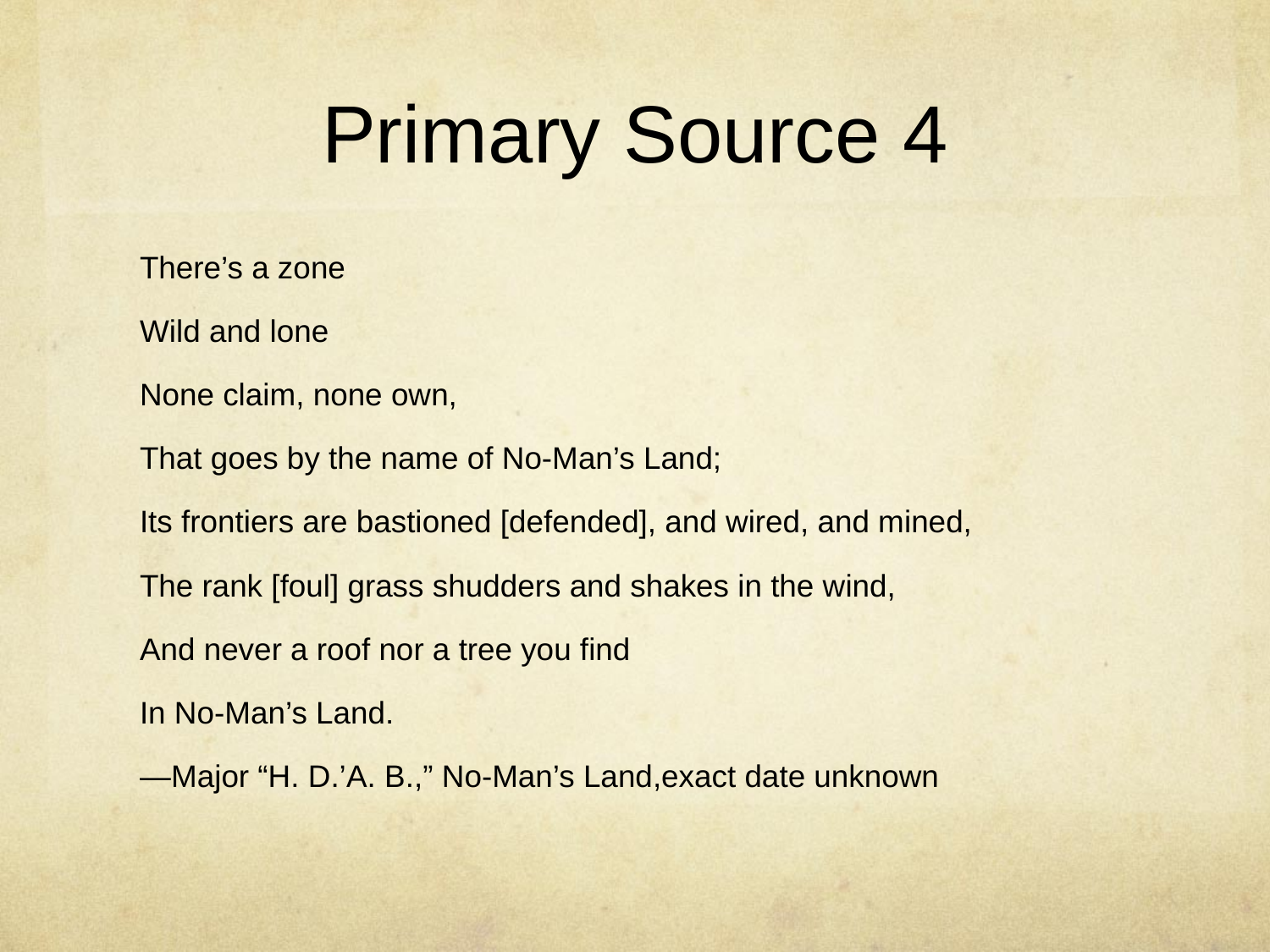

# Primary Source 4
There’s a zone
Wild and lone
None claim, none own,
That goes by the name of No-Man’s Land;
Its frontiers are bastioned [defended], and wired, and mined,
The rank [foul] grass shudders and shakes in the wind,
And never a roof nor a tree you find
In No-Man’s Land.
—Major “H. D.’A. B.,” No-Man’s Land,exact date unknown